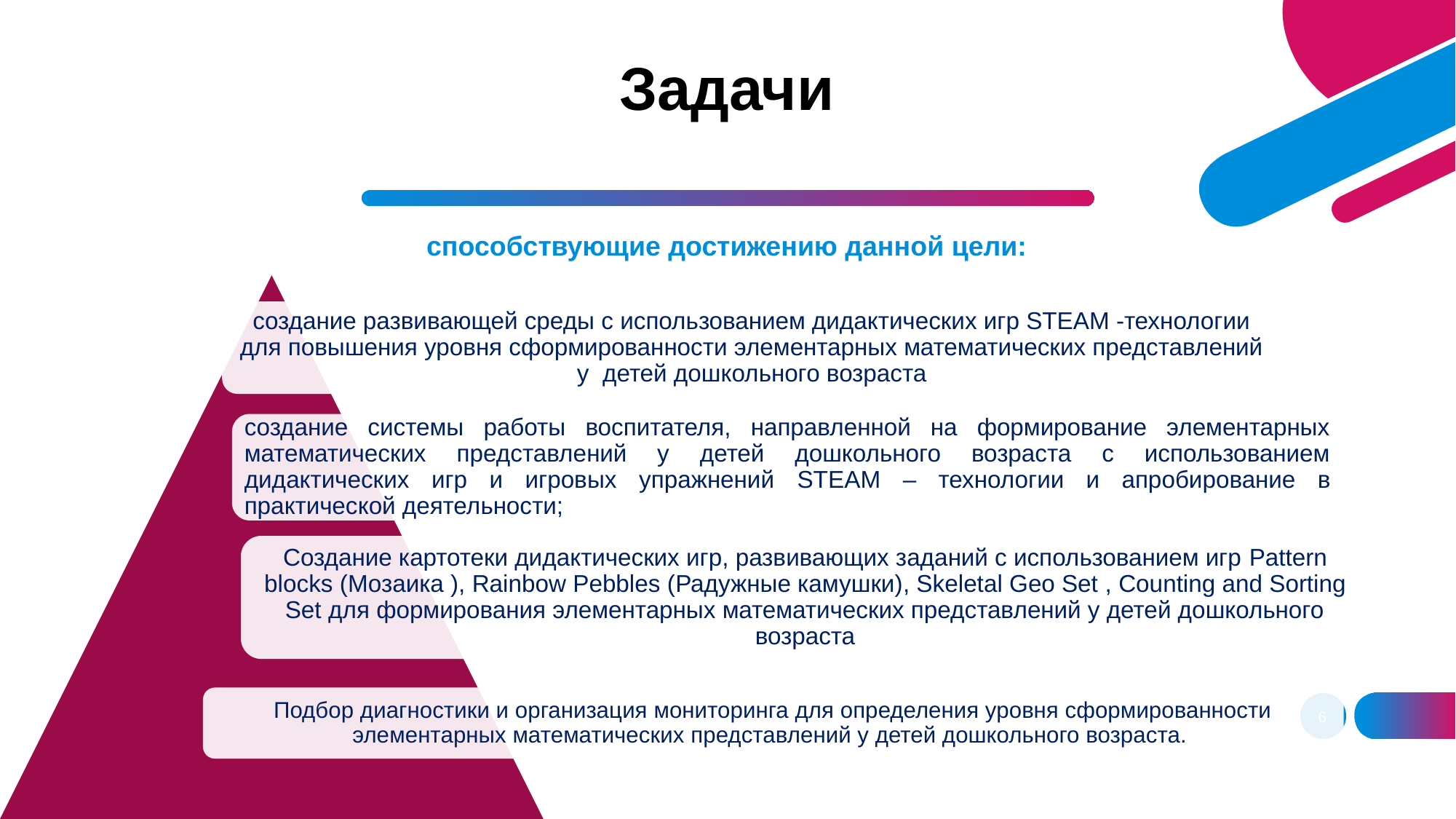

# Задачи
способствующие достижению данной цели:
создание системы работы воспитателя, направленной на формирование элементарных математических представлений у детей дошкольного возраста с использованием дидактических игр и игровых упражнений STЕАM – технологии и апробирование в практической деятельности;
создание развивающей среды с использованием дидактических игр STEAM -технологии для повышения уровня сформированности элементарных математических представлений у  детей дошкольного возраста
Создание картотеки дидактических игр, развивающих заданий с использованием игр Pattern blocks (Мозаика ), Rainbow Pebbles (Радужные камушки), Skeletal Geo Set , Counting and Sorting Set для формирования элементарных математических представлений у детей дошкольного возраста
Подбор диагностики и организация мониторинга для определения уровня сформированности элементарных математических представлений у детей дошкольного возраста.
ADD A FOOTER
6